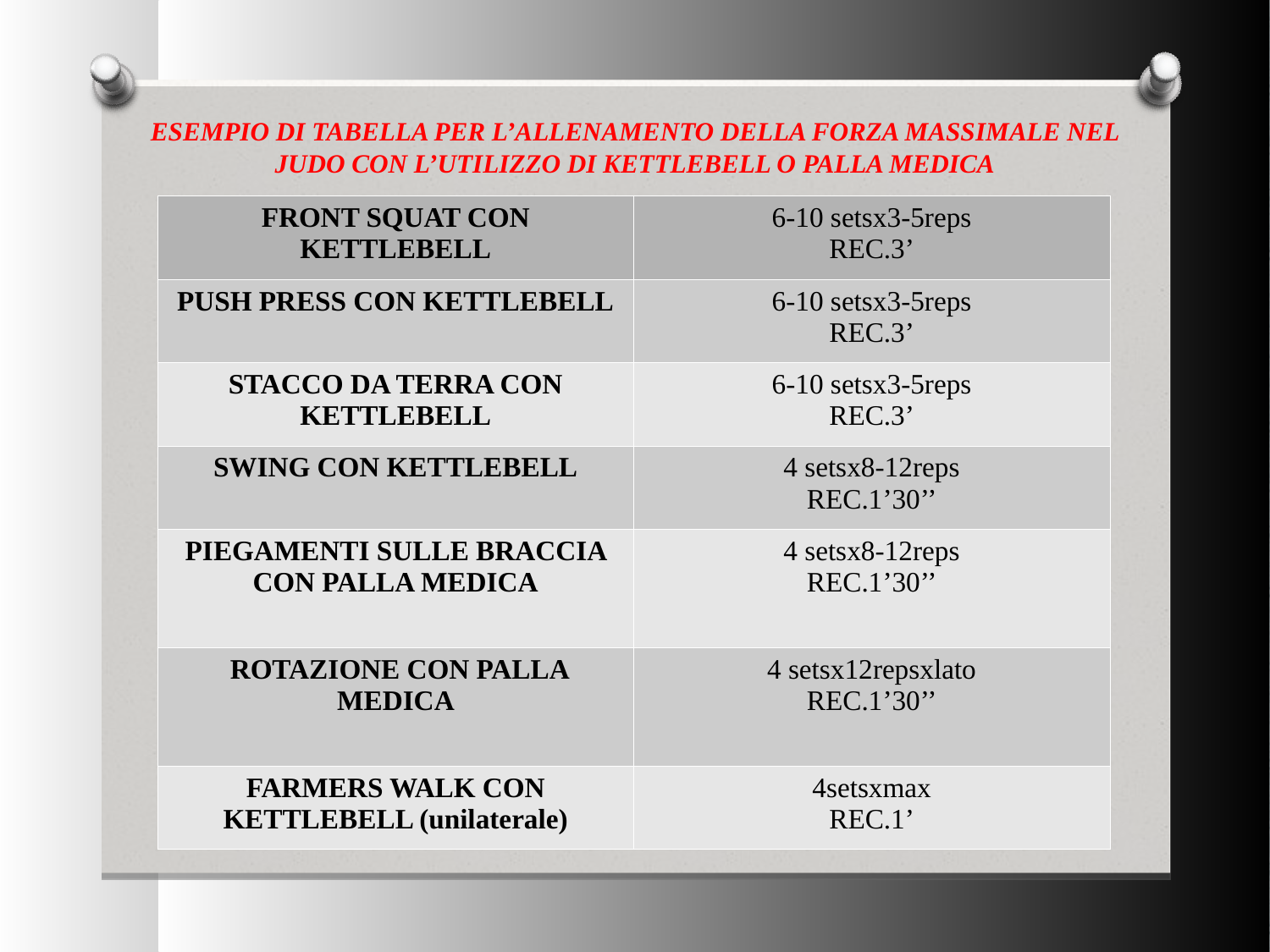

ESEMPIO DI TABELLA PER L’ALLENAMENTO DELLA FORZA MASSIMALE NEL JUDO CON L’UTILIZZO DI KETTLEBELL O PALLA MEDICA
| FRONT SQUAT CON KETTLEBELL | 6-10 setsx3-5reps REC.3’ |
| --- | --- |
| PUSH PRESS CON KETTLEBELL | 6-10 setsx3-5reps REC.3’ |
| STACCO DA TERRA CON KETTLEBELL | 6-10 setsx3-5reps REC.3’ |
| SWING CON KETTLEBELL | 4 setsx8-12reps REC.1’30’’ |
| PIEGAMENTI SULLE BRACCIA CON PALLA MEDICA | 4 setsx8-12reps REC.1’30’’ |
| ROTAZIONE CON PALLA MEDICA | 4 setsx12repsxlato REC.1’30’’ |
| FARMERS WALK CON KETTLEBELL (unilaterale) | 4setsxmax REC.1’ |